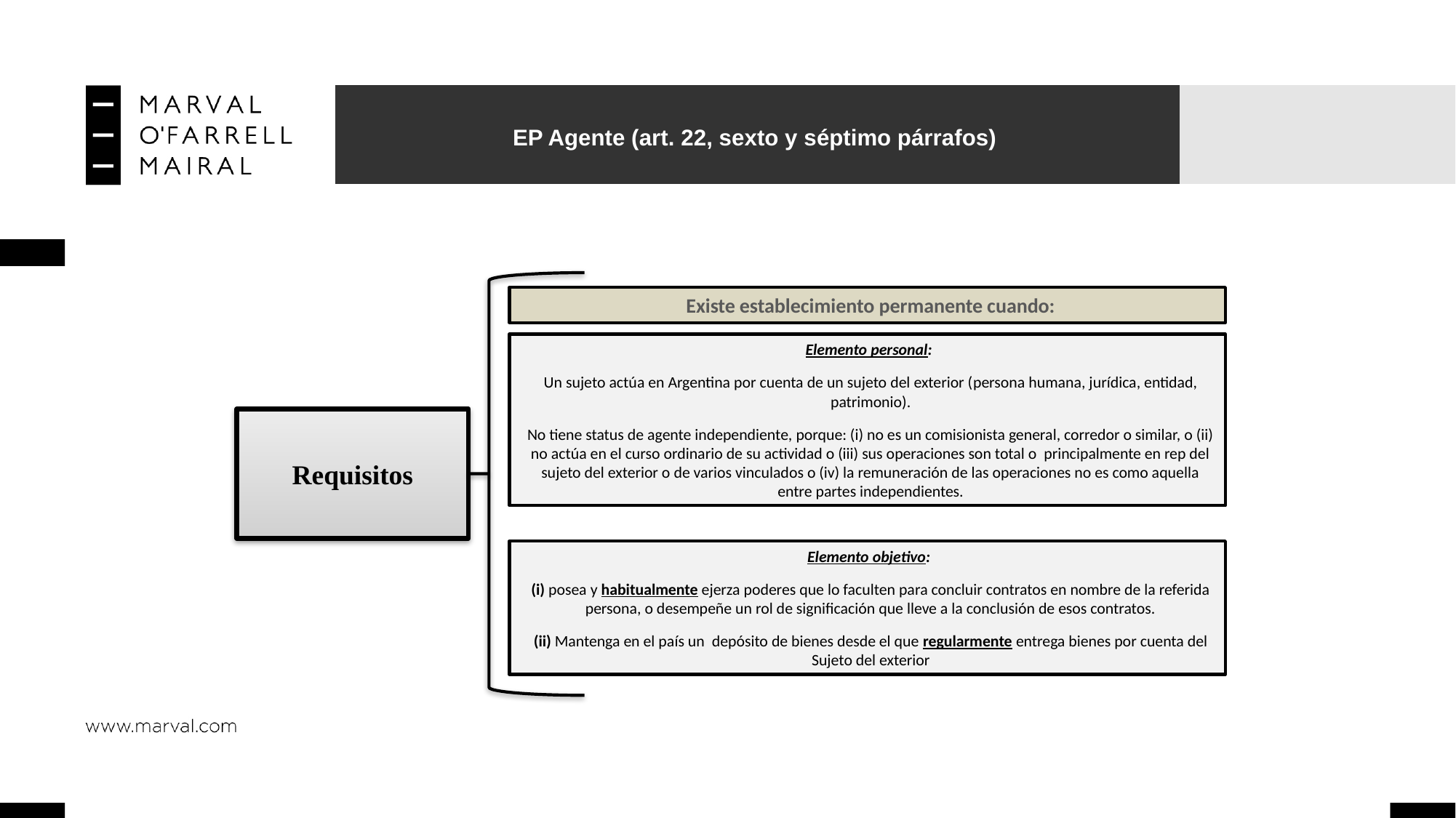

# EP Agente (art. 22, sexto y séptimo párrafos)

Existe establecimiento permanente cuando:
Elemento personal:
Un sujeto actúa en Argentina por cuenta de un sujeto del exterior (persona humana, jurídica, entidad, patrimonio).
No tiene status de agente independiente, porque: (i) no es un comisionista general, corredor o similar, o (ii) no actúa en el curso ordinario de su actividad o (iii) sus operaciones son total o  principalmente en rep del sujeto del exterior o de varios vinculados o (iv) la remuneración de las operaciones no es como aquella entre partes independientes.
Elemento objetivo:
(i) posea y habitualmente ejerza poderes que lo faculten para concluir contratos en nombre de la referida persona, o desempeñe un rol de significación que lleve a la conclusión de esos contratos.
(ii) Mantenga en el país un  depósito de bienes desde el que regularmente entrega bienes por cuenta del Sujeto del exterior
Requisitos